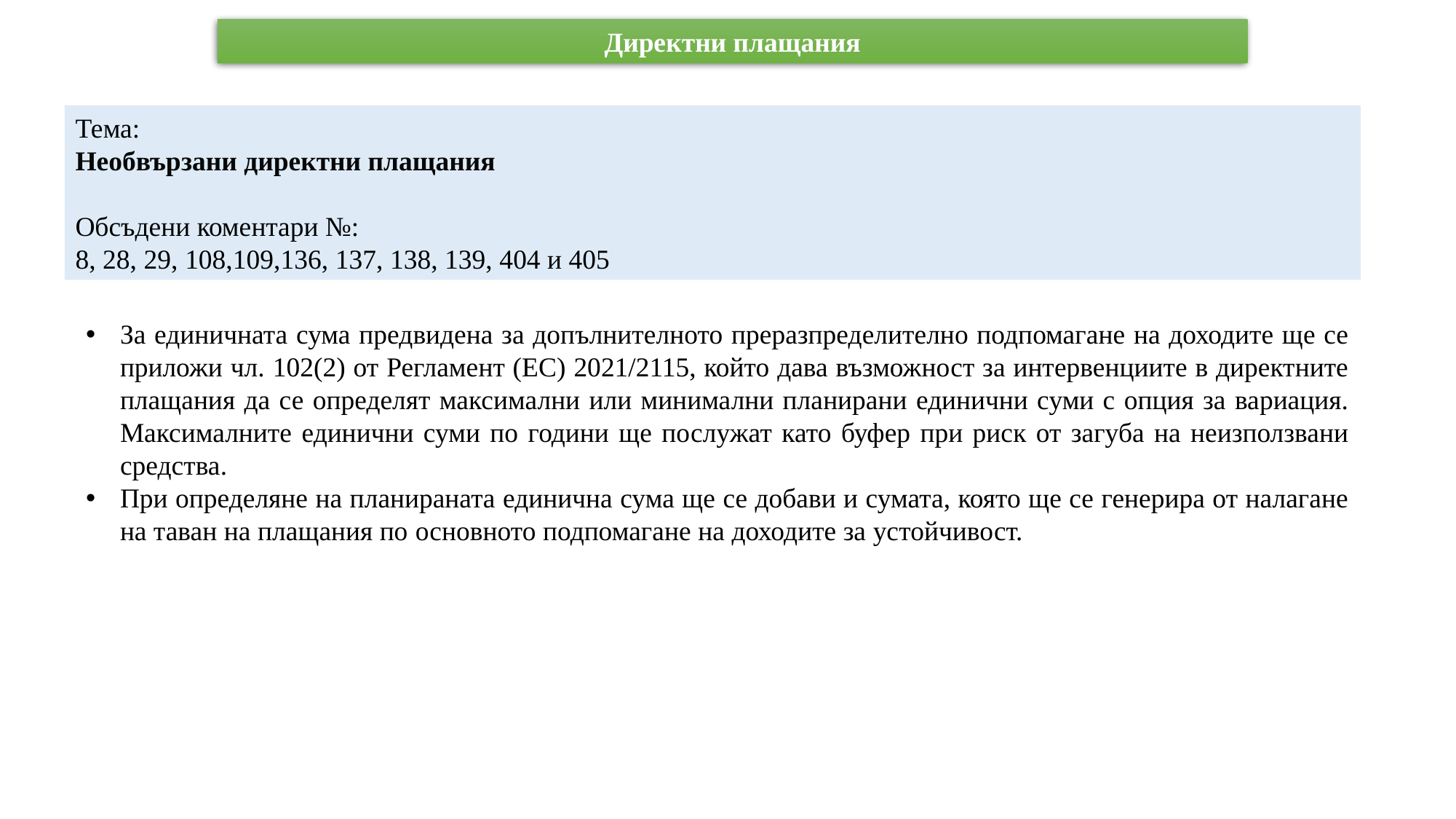

Директни плащания
Тема:
Необвързани директни плащания

Обсъдени коментари №:
8, 28, 29, 108,109,136, 137, 138, 139, 404 и 405
За единичната сума предвидена за допълнителното преразпределително подпомагане на доходите ще се приложи чл. 102(2) от Регламент (ЕС) 2021/2115, който дава възможност за интервенциите в директните плащания да се определят максимални или минимални планирани единични суми с опция за вариация. Максималните единични суми по години ще послужат като буфер при риск от загуба на неизползвани средства.
При определяне на планираната единична сума ще се добави и сумата, която ще се генерира от налагане на таван на плащания по основното подпомагане на доходите за устойчивост.